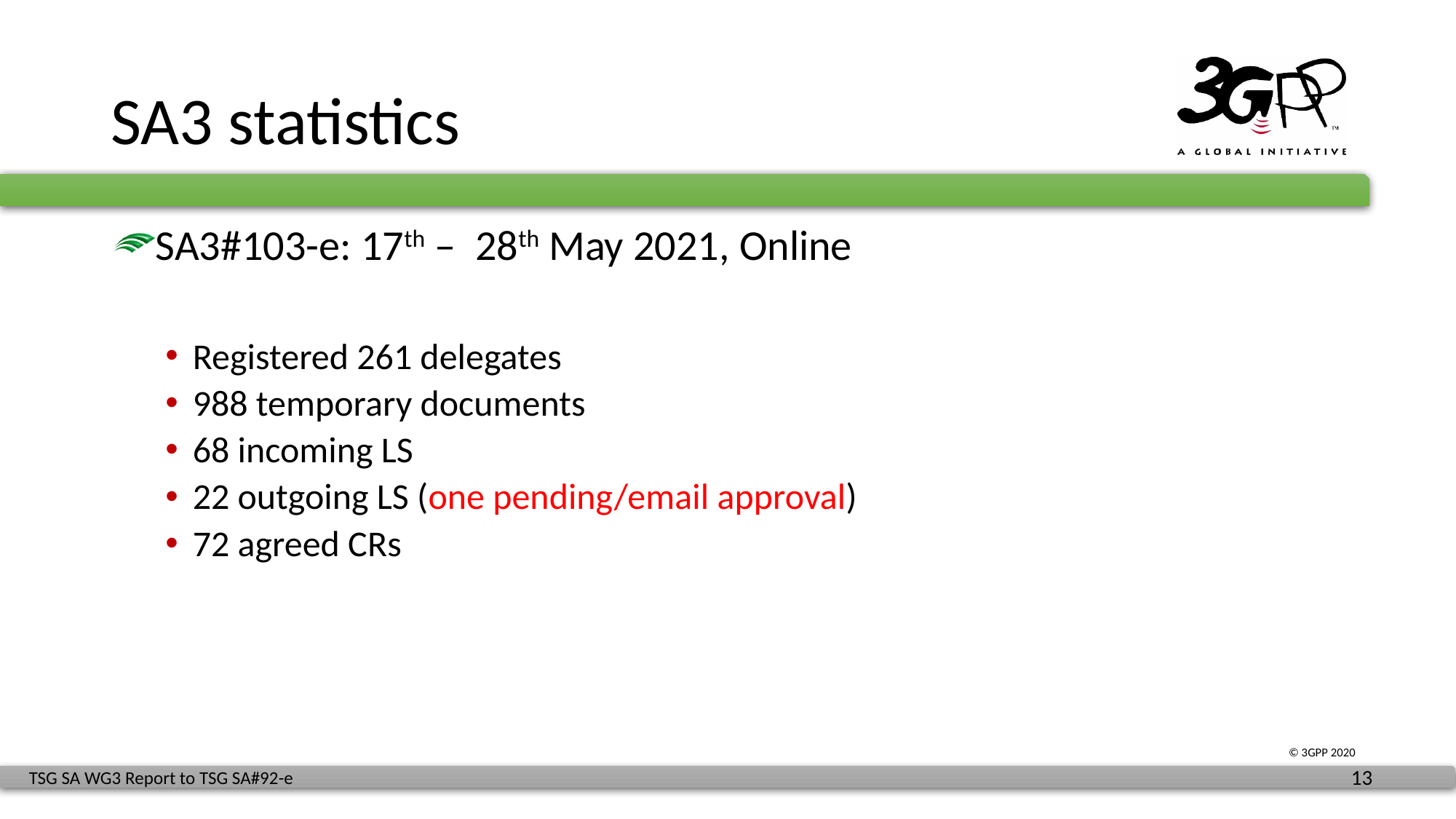

# SA3 statistics
SA3#103-e: 17th –  28th May 2021, Online

Registered 261 delegates
988 temporary documents
68 incoming LS
22 outgoing LS (one pending/email approval)
72 agreed CRs